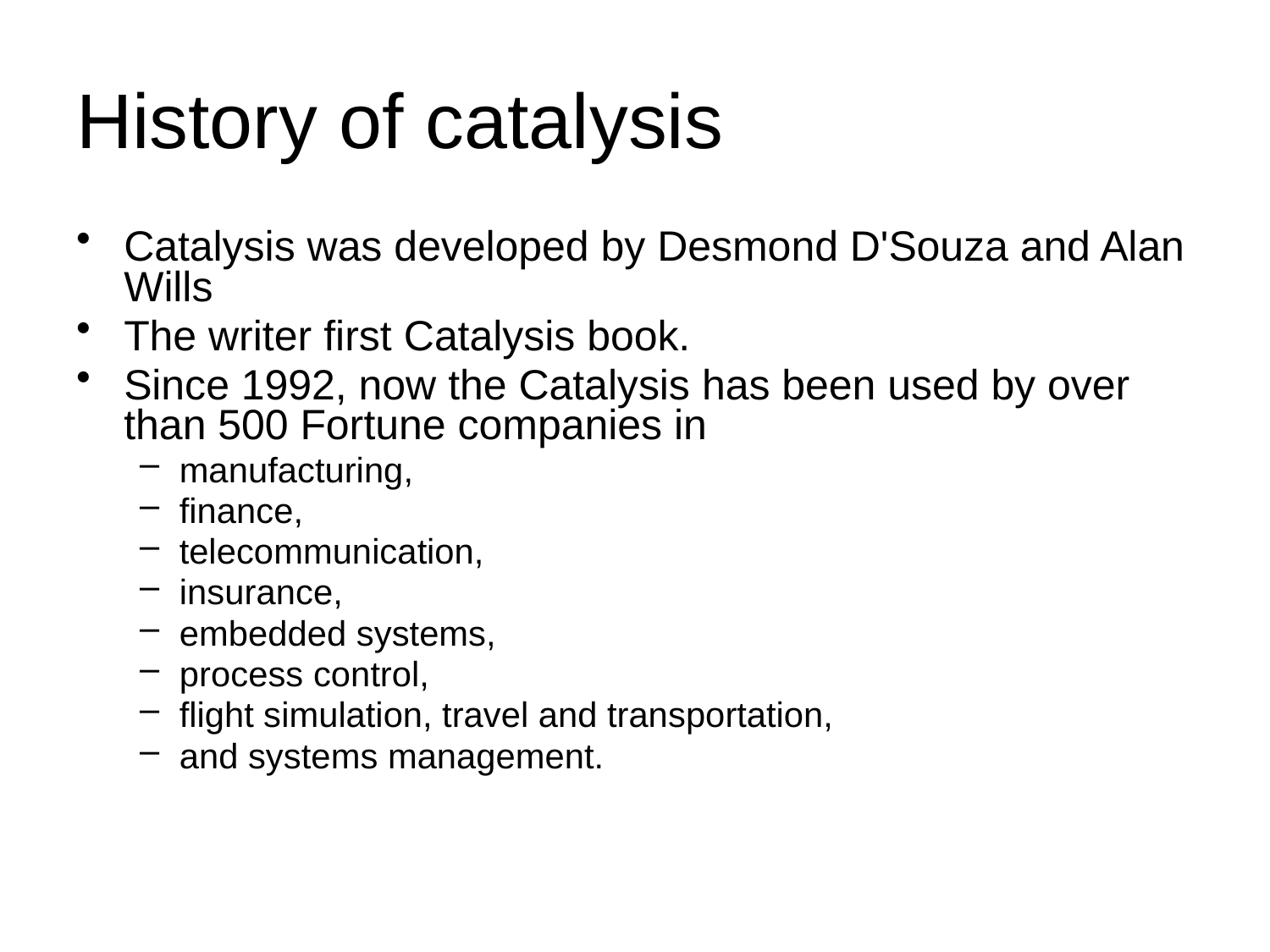

# History of catalysis
Catalysis was developed by Desmond D'Souza and Alan Wills
The writer first Catalysis book.
Since 1992, now the Catalysis has been used by over than 500 Fortune companies in
manufacturing,
finance,
telecommunication,
insurance,
embedded systems,
process control,
flight simulation, travel and transportation,
and systems management.